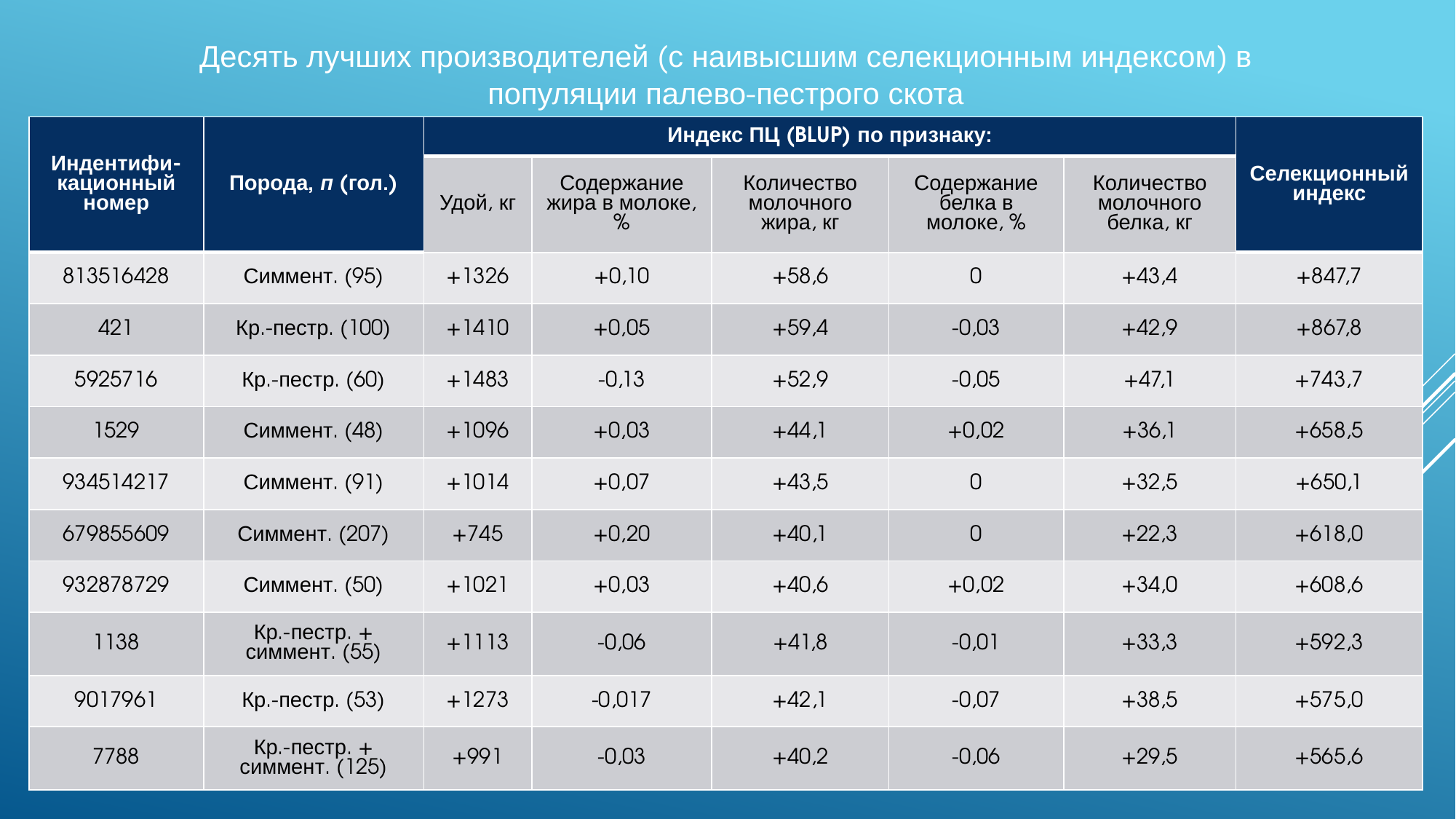

# Десять лучших производителей (с наивысшим селекционным индексом) в популяции палево-пестрого скота
| Индентифи-кационный номер | Порода, п (гол.) | Индекс ПЦ (BLUP) по признаку: |  |  |  |  | Селекционный индекс |
| --- | --- | --- | --- | --- | --- | --- | --- |
|  |  | Удой, кг | Содержание жира в молоке, % | Количество молочного жира, кг | Содержание белка в молоке, % | Количество молочного белка, кг |  |
| 813516428 | Симмент. (95) | +1326 | +0,10 | +58,6 | 0 | +43,4 | +847,7 |
| 421 | Кр.-пестр. (100) | +1410 | +0,05 | +59,4 | -0,03 | +42,9 | +867,8 |
| 5925716 | Кр.-пестр. (60) | +1483 | -0,13 | +52,9 | -0,05 | +47,1 | +743,7 |
| 1529 | Симмент. (48) | +1096 | +0,03 | +44,1 | +0,02 | +36,1 | +658,5 |
| 934514217 | Симмент. (91) | +1014 | +0,07 | +43,5 | 0 | +32,5 | +650,1 |
| 679855609 | Симмент. (207) | +745 | +0,20 | +40,1 | 0 | +22,3 | +618,0 |
| 932878729 | Симмент. (50) | +1021 | +0,03 | +40,6 | +0,02 | +34,0 | +608,6 |
| 1138 | Кр.-пестр. + симмент. (55) | +1113 | -0,06 | +41,8 | -0,01 | +33,3 | +592,3 |
| 9017961 | Кр.-пестр. (53) | +1273 | -0,017 | +42,1 | -0,07 | +38,5 | +575,0 |
| 7788 | Кр.-пестр. + симмент. (125) | +991 | -0,03 | +40,2 | -0,06 | +29,5 | +565,6 |